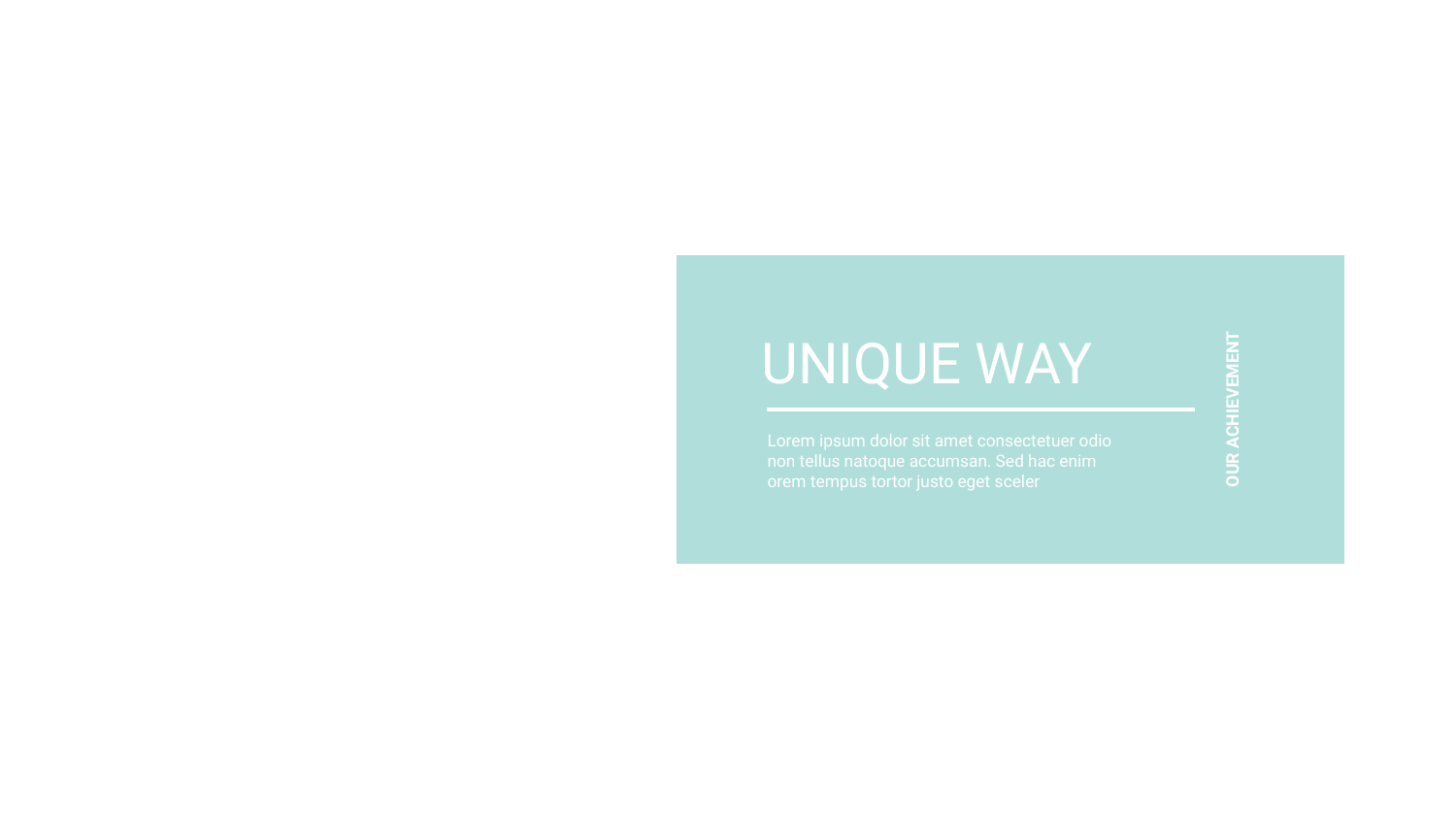

UNIQUE WAY
Lorem ipsum dolor sit amet consectetuer odio
non tellus natoque accumsan. Sed hac enim
orem tempus tortor justo eget sceler
OUR ACHIEVEMENT